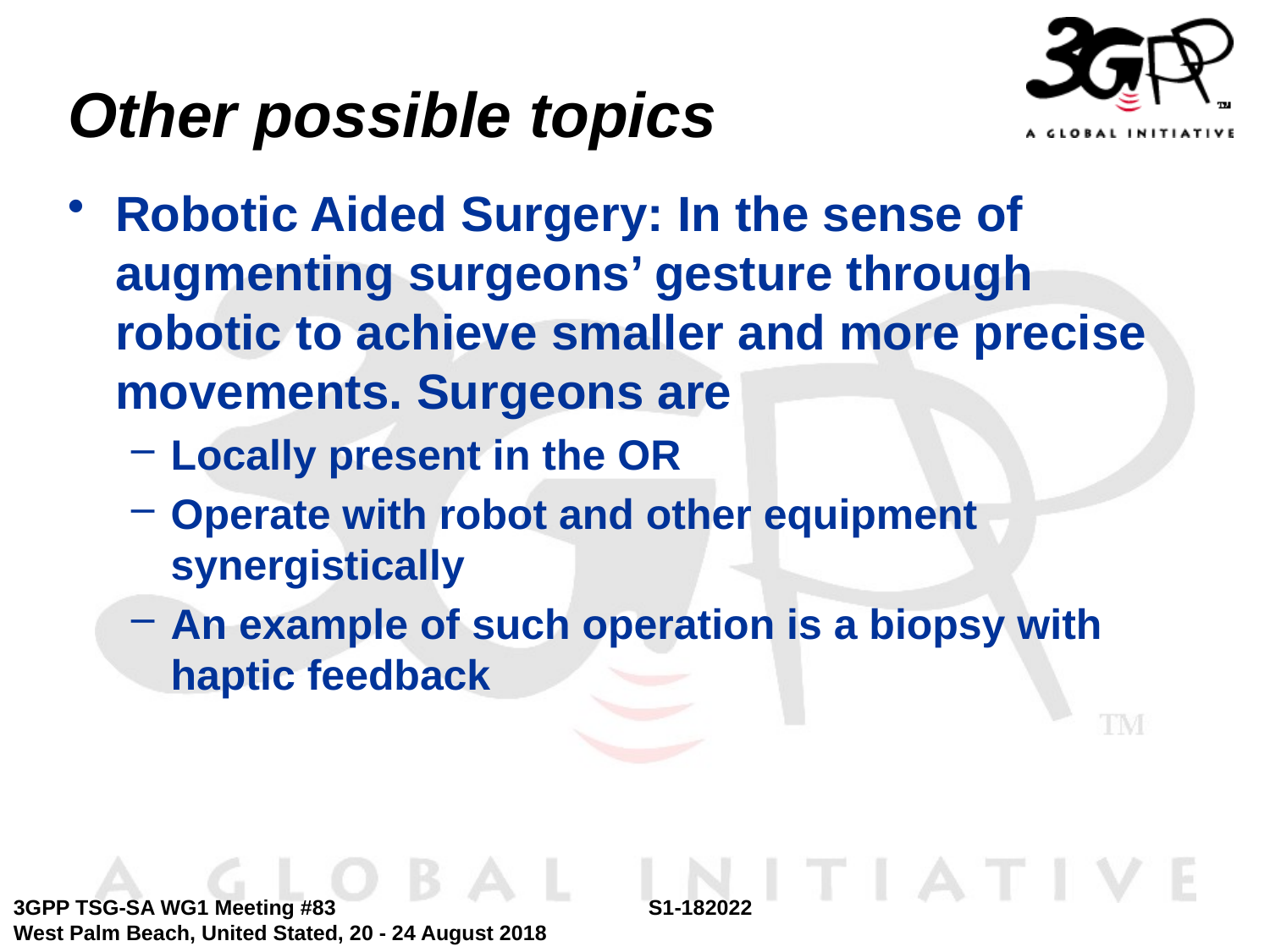

# Other possible topics
Robotic Aided Surgery: In the sense of augmenting surgeons’ gesture through robotic to achieve smaller and more precise movements. Surgeons are
Locally present in the OR
Operate with robot and other equipment synergistically
An example of such operation is a biopsy with haptic feedback